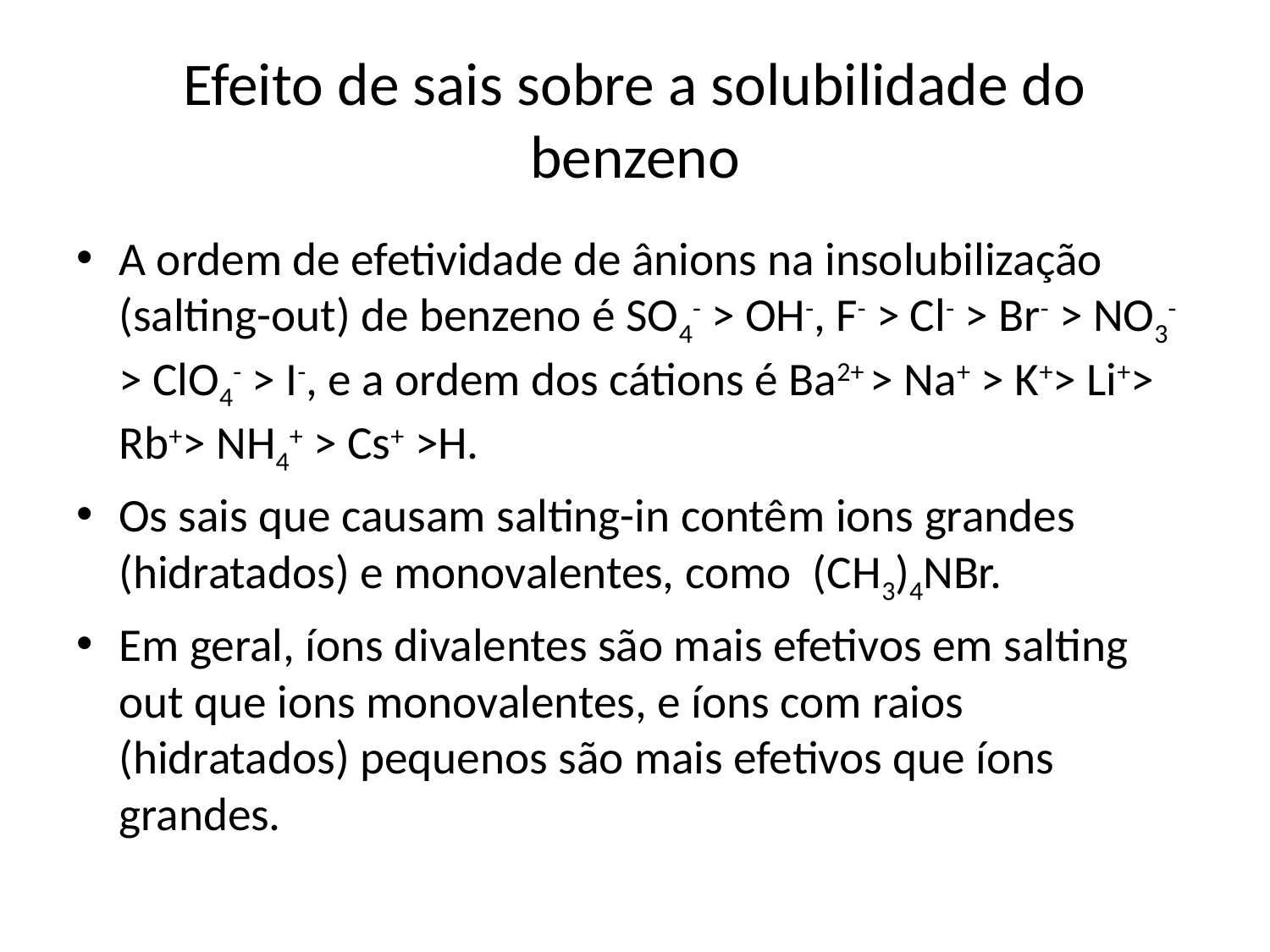

# Efeito de sais sobre a solubilidade do benzeno
A ordem de efetividade de ânions na insolubilização (salting-out) de benzeno é SO4- > OH-, F- > Cl- > Br- > NO3- > ClO4- > I-, e a ordem dos cátions é Ba2+ > Na+ > K+> Li+> Rb+> NH4+ > Cs+ >H.
Os sais que causam salting-in contêm ions grandes (hidratados) e monovalentes, como  (CH3)4NBr.
Em geral, íons divalentes são mais efetivos em salting out que ions monovalentes, e íons com raios (hidratados) pequenos são mais efetivos que íons grandes.